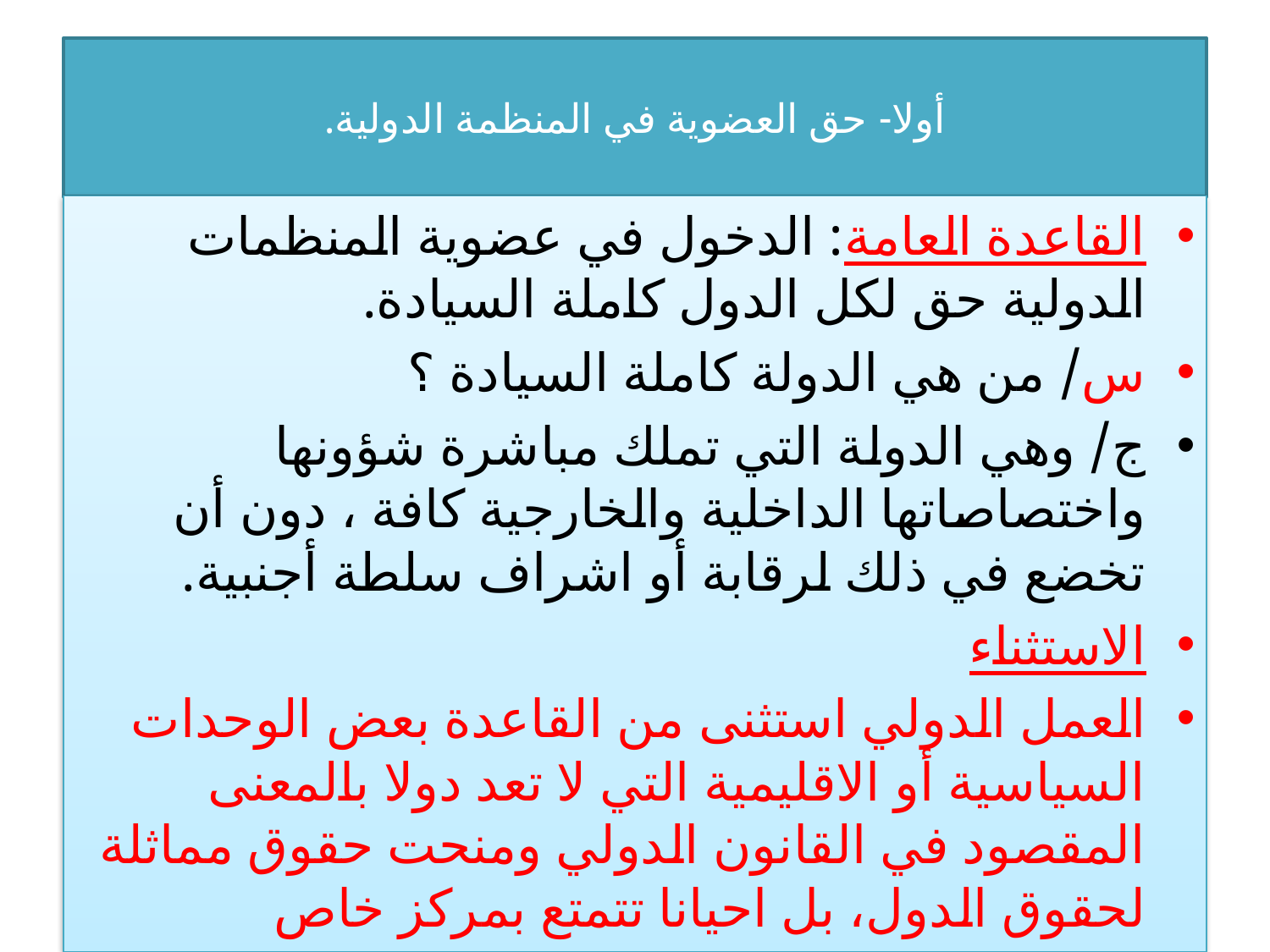

# أولا- حق العضوية في المنظمة الدولية.
القاعدة العامة: الدخول في عضوية المنظمات الدولية حق لكل الدول كاملة السيادة.
س/ من هي الدولة كاملة السيادة ؟
ج/ وهي الدولة التي تملك مباشرة شؤونها واختصاصاتها الداخلية والخارجية كافة ، دون أن تخضع في ذلك لرقابة أو اشراف سلطة أجنبية.
الاستثناء
العمل الدولي استثنى من القاعدة بعض الوحدات السياسية أو الاقليمية التي لا تعد دولا بالمعنى المقصود في القانون الدولي ومنحت حقوق مماثلة لحقوق الدول، بل احيانا تتمتع بمركز خاص